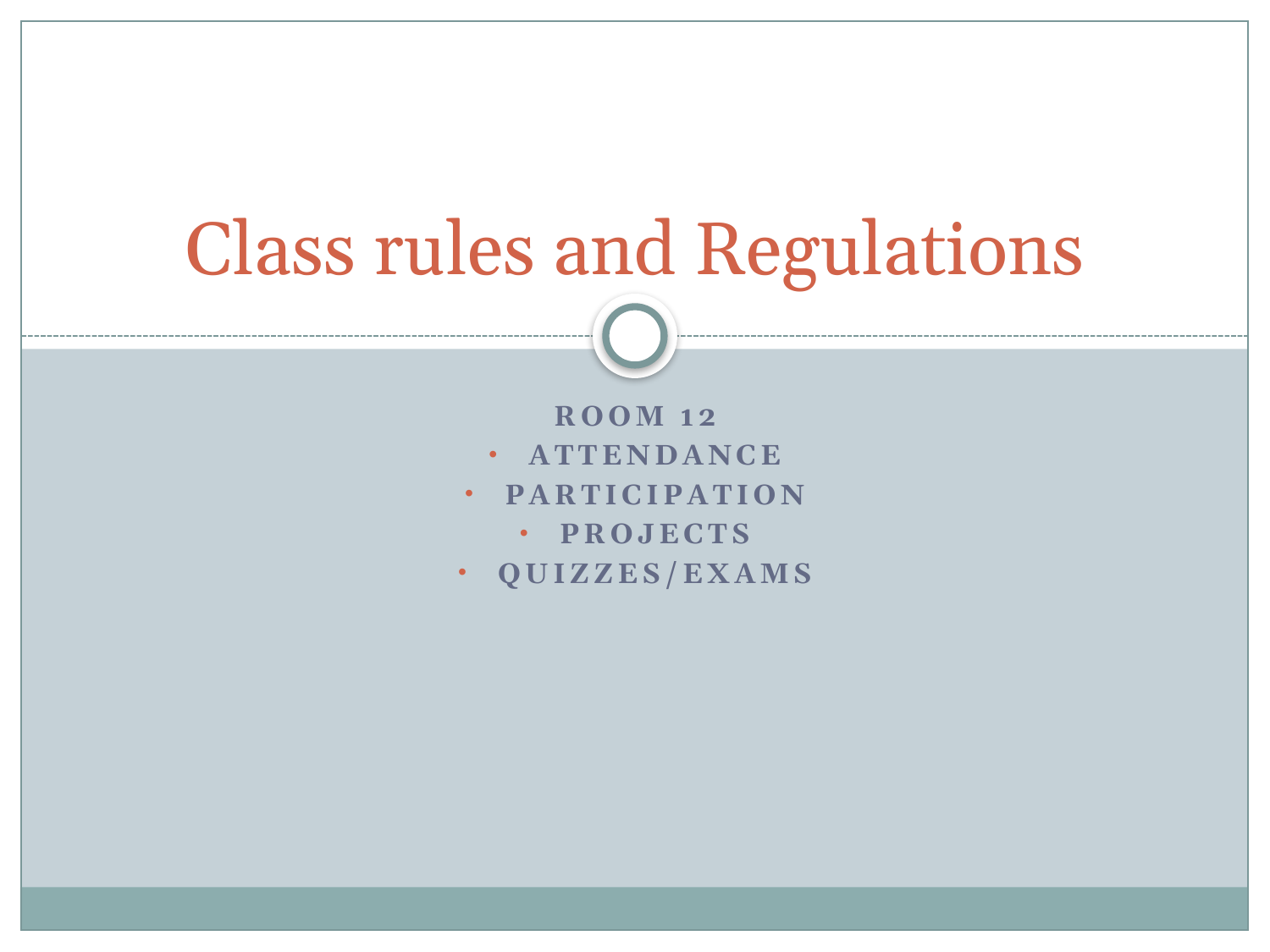

# Class rules and Regulations
Room 12
Attendance
Participation
Projects
Quizzes/exams